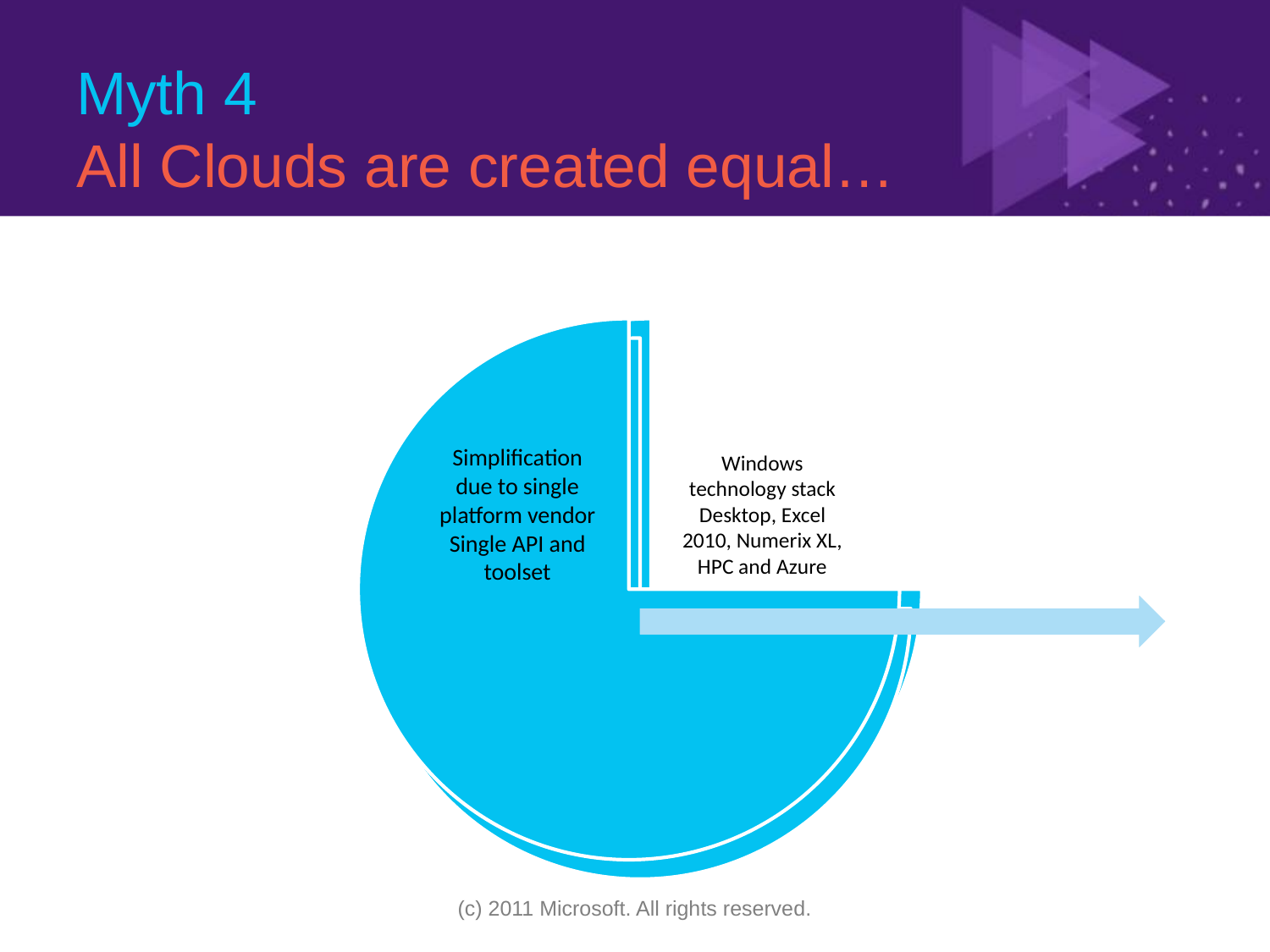

# Myth 4 All Clouds are created equal…
Windows technology stack Desktop, Excel 2010, Numerix XL, HPC and Azure
Integrated end to end management capabilities
Simplification due to single platform vendor
Single API and toolset
(c) 2011 Microsoft. All rights reserved.